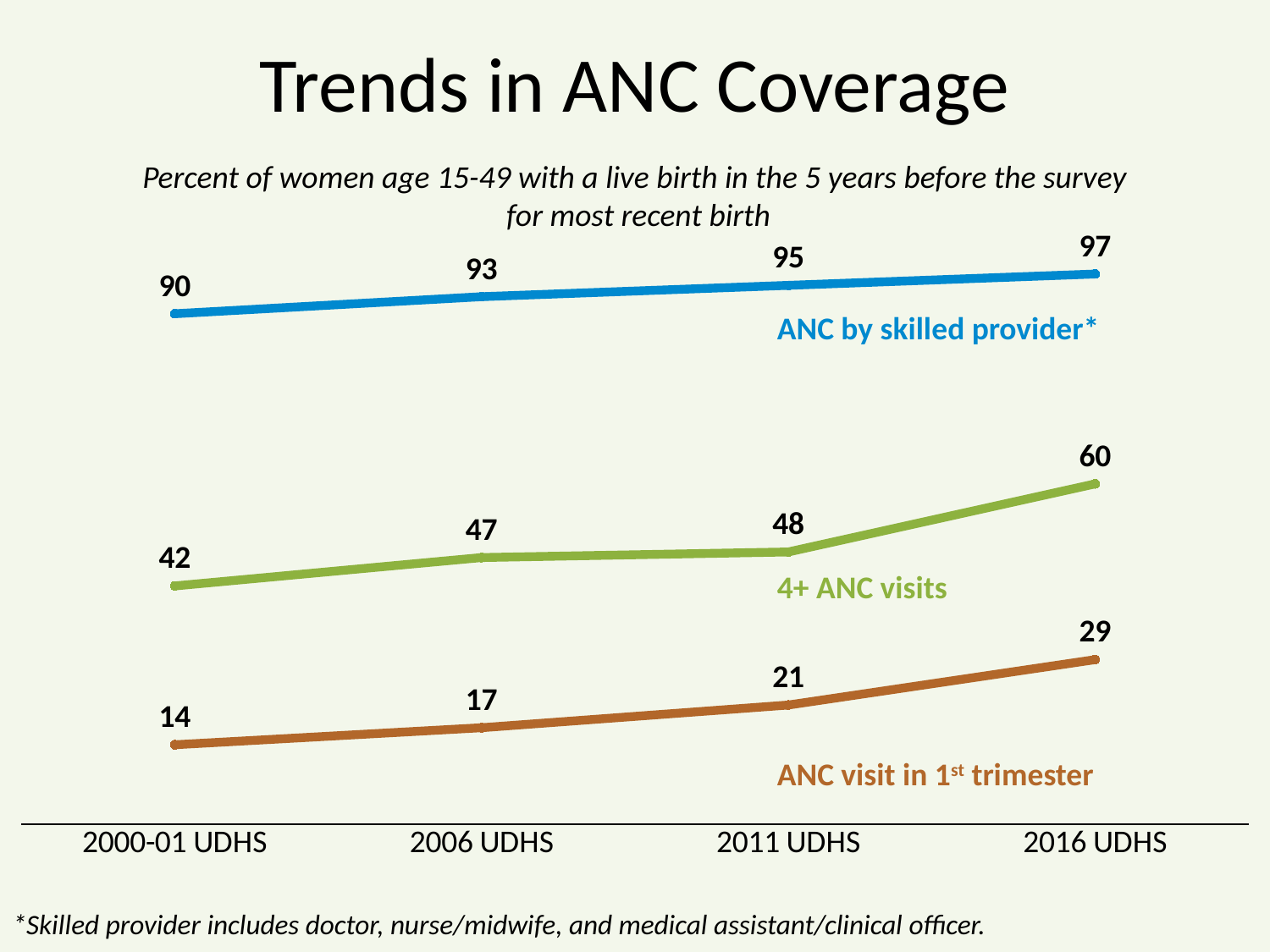

# Trends in ANC Coverage
Percent of women age 15-49 with a live birth in the 5 years before the survey
 for most recent birth

### Chart

| Category | ANC by skilled provider* | 4+ ANC visits | ANC in 1st trimester |
|---|---|---|---|
| 2000-01 UDHS | 90.0 | 42.0 | 14.0 |
| 2006 UDHS | 93.0 | 47.0 | 17.0 |
| 2011 UDHS | 95.0 | 48.0 | 21.0 |
| 2016 UDHS | 97.0 | 60.0 | 29.0 |
ANC by skilled provider*
4+ ANC visits
ANC visit in 1st trimester
*Skilled provider includes doctor, nurse/midwife, and medical assistant/clinical officer.